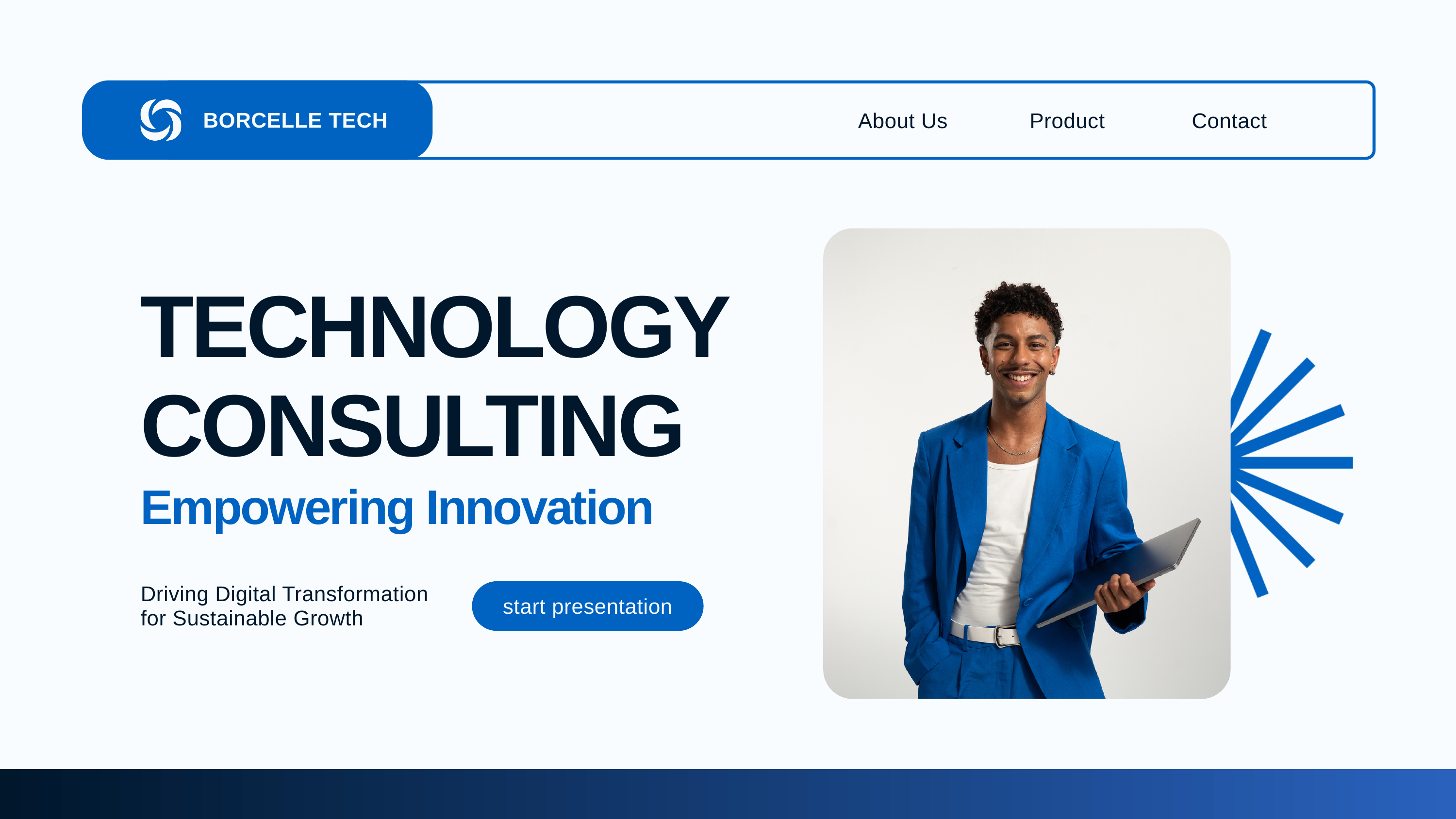

BORCELLE TECH
About Us
Product
Contact

TECHNOLOGY CONSULTING

Empowering Innovation

Driving Digital Transformation for Sustainable Growth
start presentation